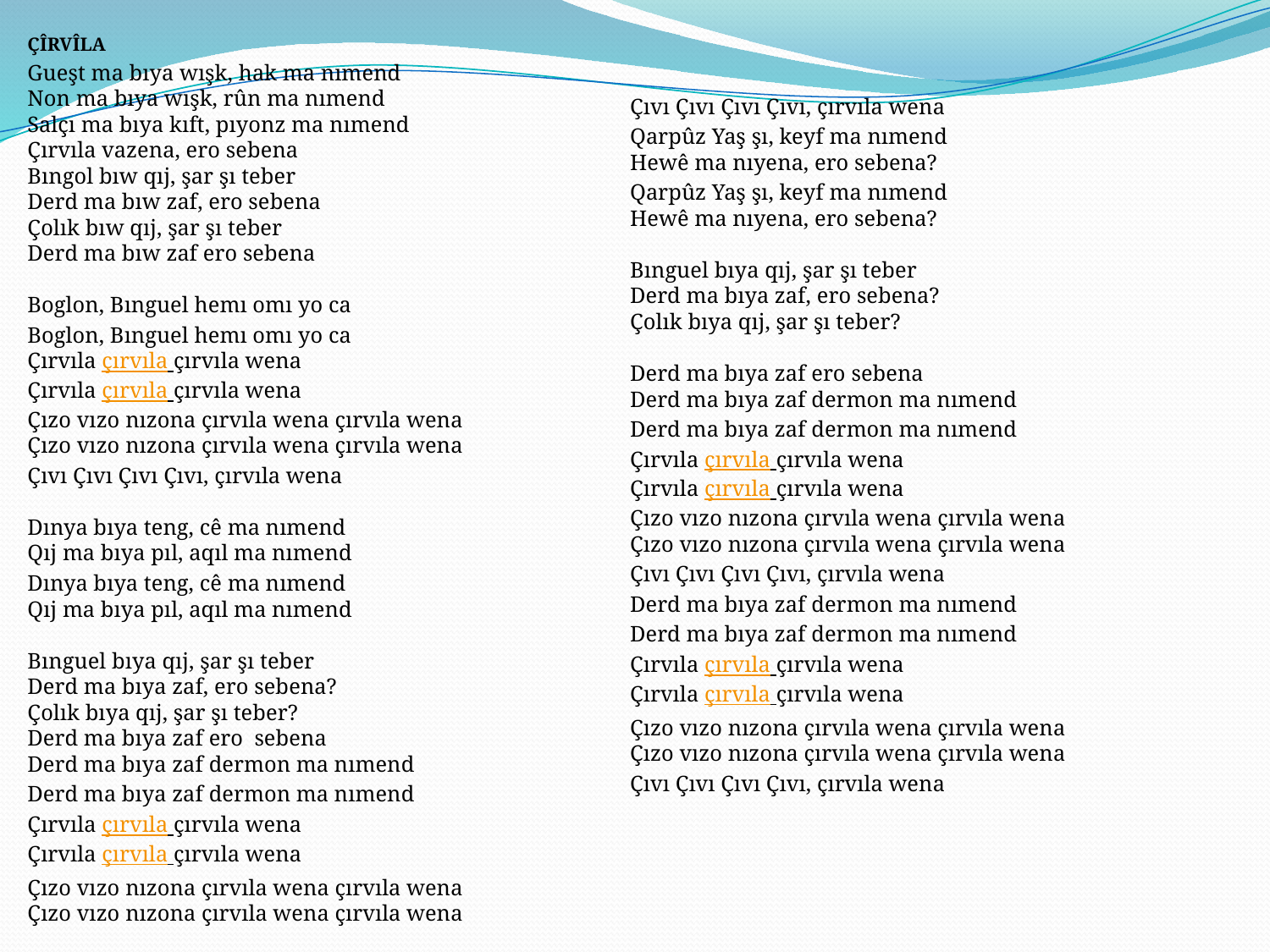

ÇÎRVÎLA
Gueşt ma bıya wışk, hak ma nımend
Non ma bıya wışk, rûn ma nımend
Salçı ma bıya kıft, pıyonz ma nımend
Çırvıla vazena, ero sebena
Bıngol bıw qıj, şar şı teber
Derd ma bıw zaf, ero sebena
Çolık bıw qıj, şar şı teber
Derd ma bıw zaf ero sebena
Boglon, Bınguel hemı omı yo ca
Boglon, Bınguel hemı omı yo ca
Çırvıla çırvıla çırvıla wena
Çırvıla çırvıla çırvıla wena
Çızo vızo nızona çırvıla wena çırvıla wena 
Çızo vızo nızona çırvıla wena çırvıla wena
Çıvı Çıvı Çıvı Çıvı, çırvıla wena
Dınya bıya teng, cê ma nımend
Qıj ma bıya pıl, aqıl ma nımend
Dınya bıya teng, cê ma nımend
Qıj ma bıya pıl, aqıl ma nımend
Bınguel bıya qıj, şar şı teber
Derd ma bıya zaf, ero sebena?
Çolık bıya qıj, şar şı teber?
Derd ma bıya zaf ero  sebena
Derd ma bıya zaf dermon ma nımend
Derd ma bıya zaf dermon ma nımend
Çırvıla çırvıla çırvıla wena
Çırvıla çırvıla çırvıla wena
Çızo vızo nızona çırvıla wena çırvıla wena 
Çızo vızo nızona çırvıla wena çırvıla wena

Çıvı Çıvı Çıvı Çıvı, çırvıla wena
Qarpûz Yaş şı, keyf ma nımend
Hewê ma nıyena, ero sebena?
Qarpûz Yaş şı, keyf ma nımend
Hewê ma nıyena, ero sebena?
Bınguel bıya qıj, şar şı teber
Derd ma bıya zaf, ero sebena?
Çolık bıya qıj, şar şı teber?
Derd ma bıya zaf ero sebena
Derd ma bıya zaf dermon ma nımend
Derd ma bıya zaf dermon ma nımend
Çırvıla çırvıla çırvıla wena
Çırvıla çırvıla çırvıla wena
Çızo vızo nızona çırvıla wena çırvıla wena 
Çızo vızo nızona çırvıla wena çırvıla wena
Çıvı Çıvı Çıvı Çıvı, çırvıla wena
Derd ma bıya zaf dermon ma nımend
Derd ma bıya zaf dermon ma nımend
Çırvıla çırvıla çırvıla wena
Çırvıla çırvıla çırvıla wena
Çızo vızo nızona çırvıla wena çırvıla wena 
Çızo vızo nızona çırvıla wena çırvıla wena
Çıvı Çıvı Çıvı Çıvı, çırvıla wena